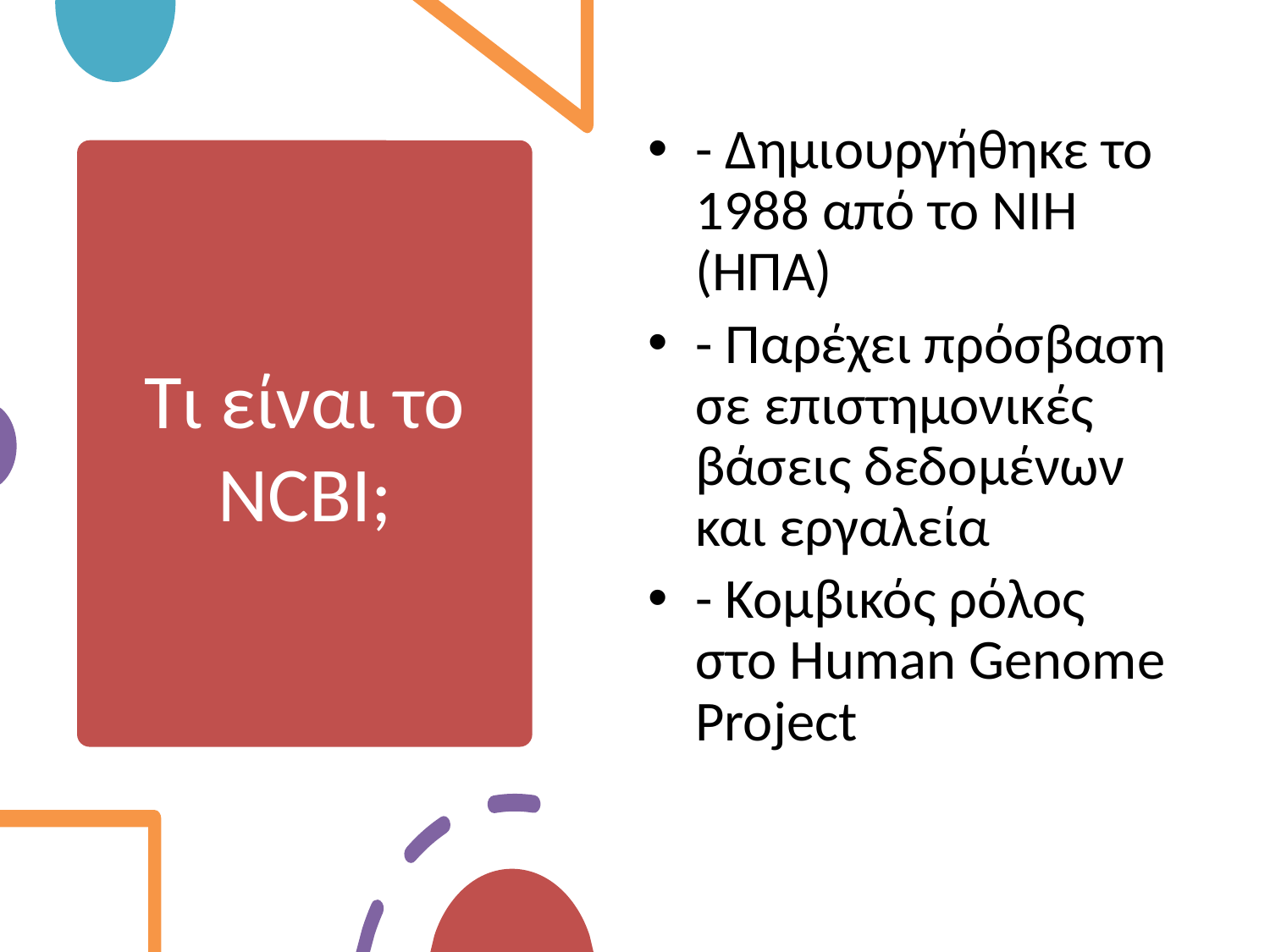

- Δημιουργήθηκε το 1988 από το NIH (ΗΠΑ)
- Παρέχει πρόσβαση σε επιστημονικές βάσεις δεδομένων και εργαλεία
- Κομβικός ρόλος στο Human Genome Project

# Τι είναι το NCBI;